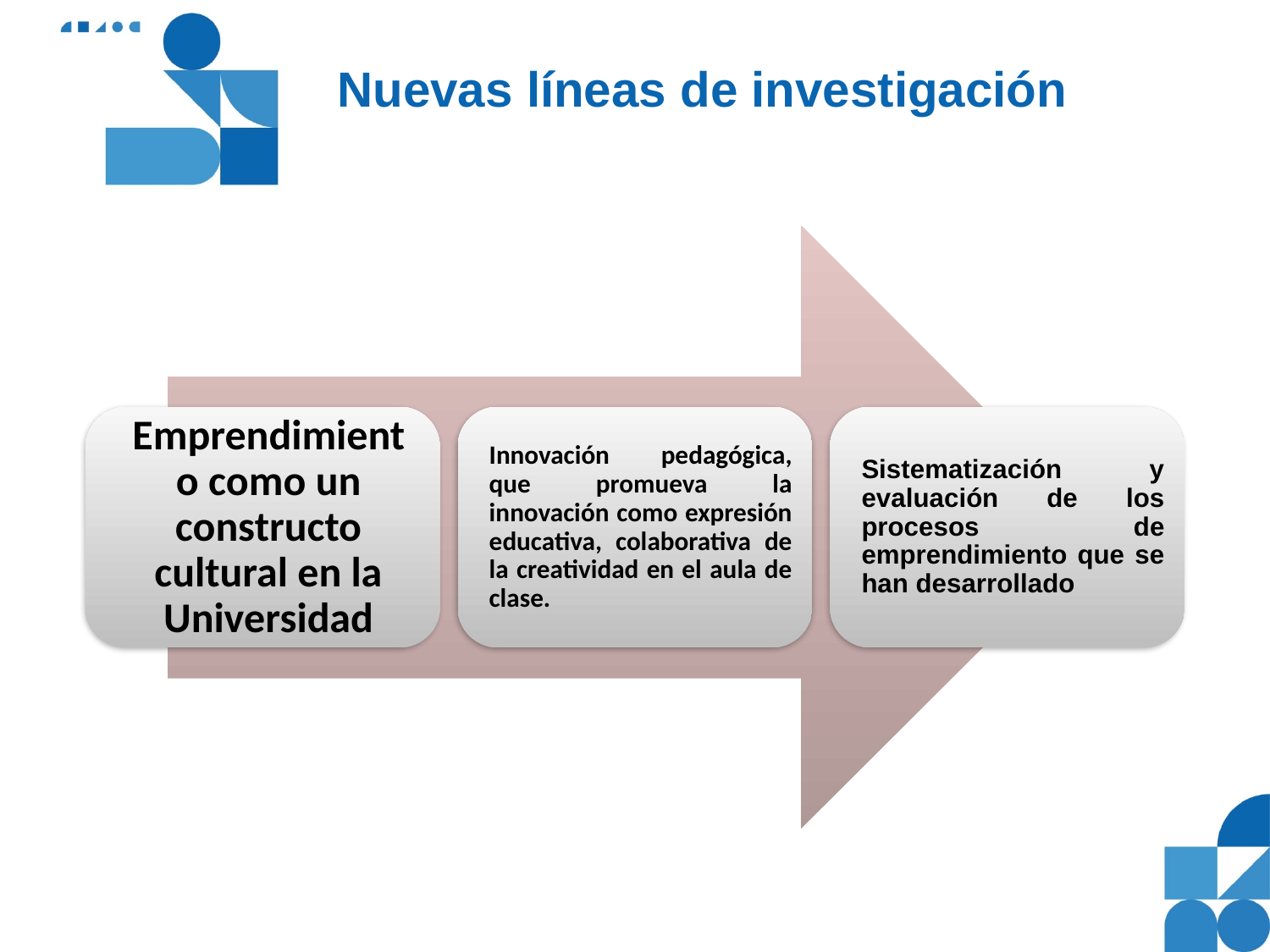

# Nuevas líneas de investigación
Emprendimiento como un constructo cultural en la Universidad
Innovación pedagógica, que promueva la innovación como expresión educativa, colaborativa de la creatividad en el aula de clase.
Sistematización y evaluación de los procesos de emprendimiento que se han desarrollado